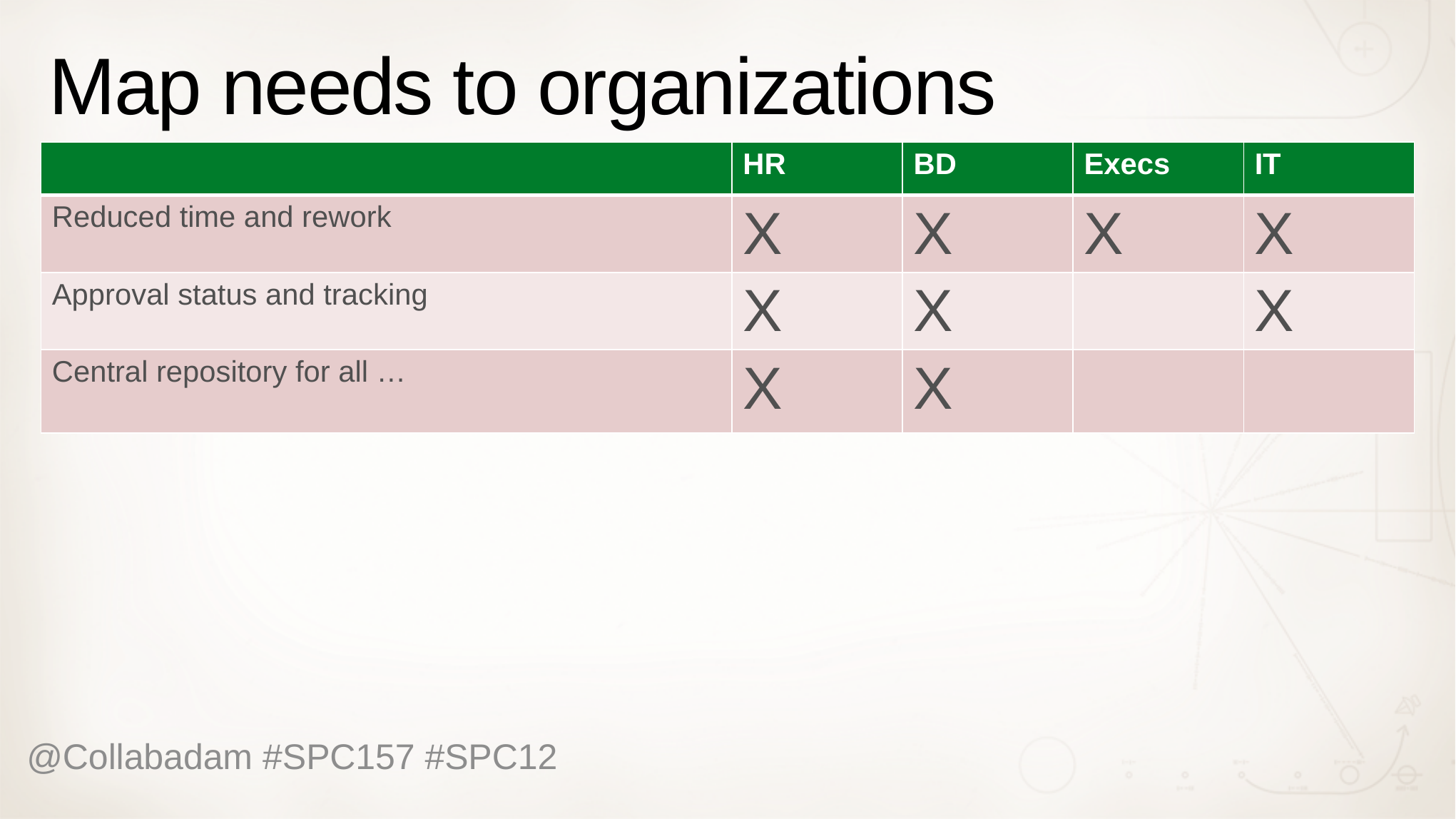

# Map needs to organizations
|  | HR | BD | Execs | IT |
| --- | --- | --- | --- | --- |
| Reduced time and rework | X | X | X | X |
| Approval status and tracking | X | X |  | X |
| Central repository for all … | X | X |  |  |